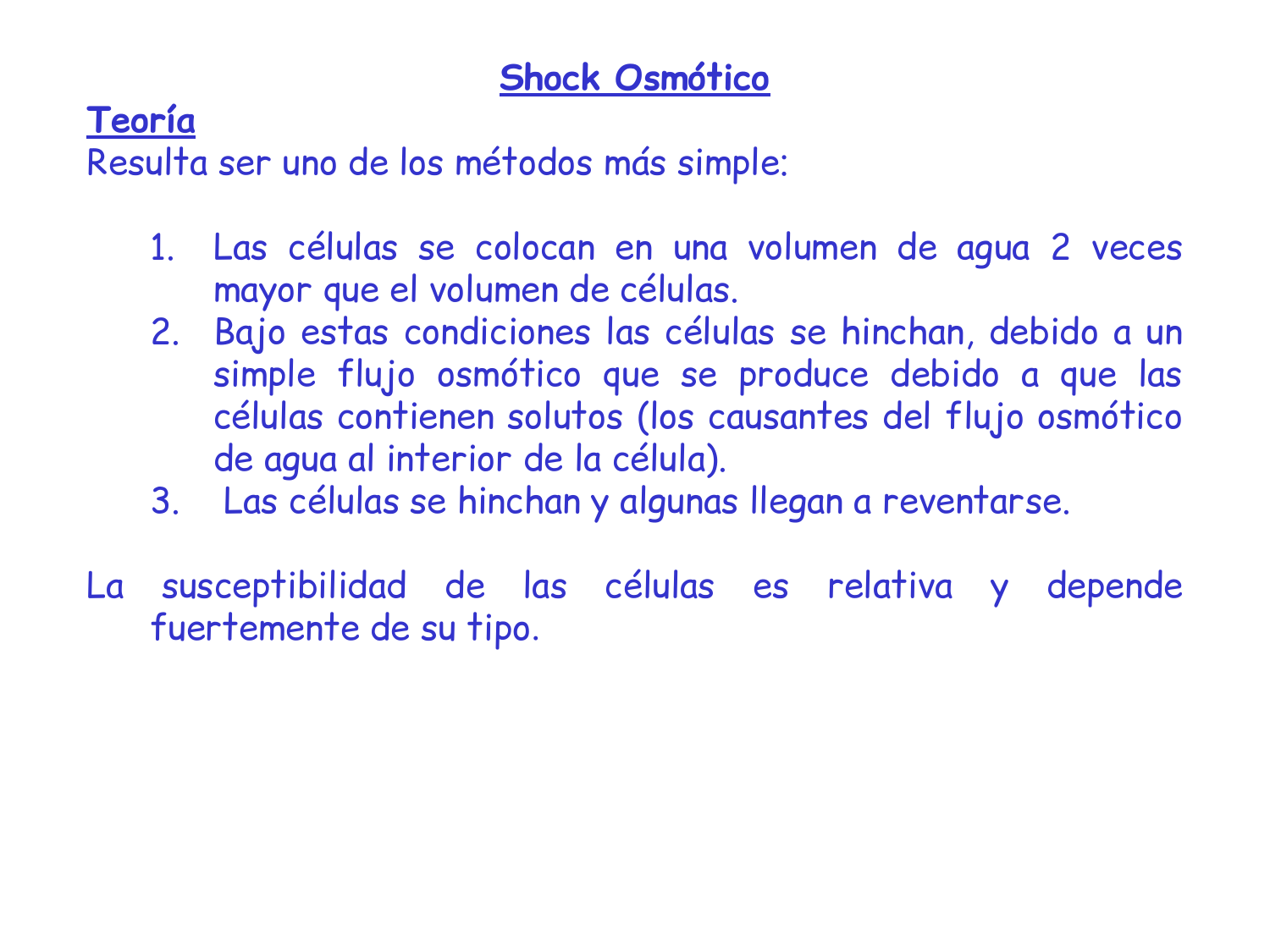

Shock Osmótico
Teoría
Resulta ser uno de los métodos más simple:

Las células se colocan en una volumen de agua 2 veces mayor que el volumen de células.
Bajo estas condiciones las células se hinchan, debido a un simple flujo osmótico que se produce debido a que las células contienen solutos (los causantes del flujo osmótico de agua al interior de la célula).
 Las células se hinchan y algunas llegan a reventarse.

La susceptibilidad de las células es relativa y depende fuertemente de su tipo.